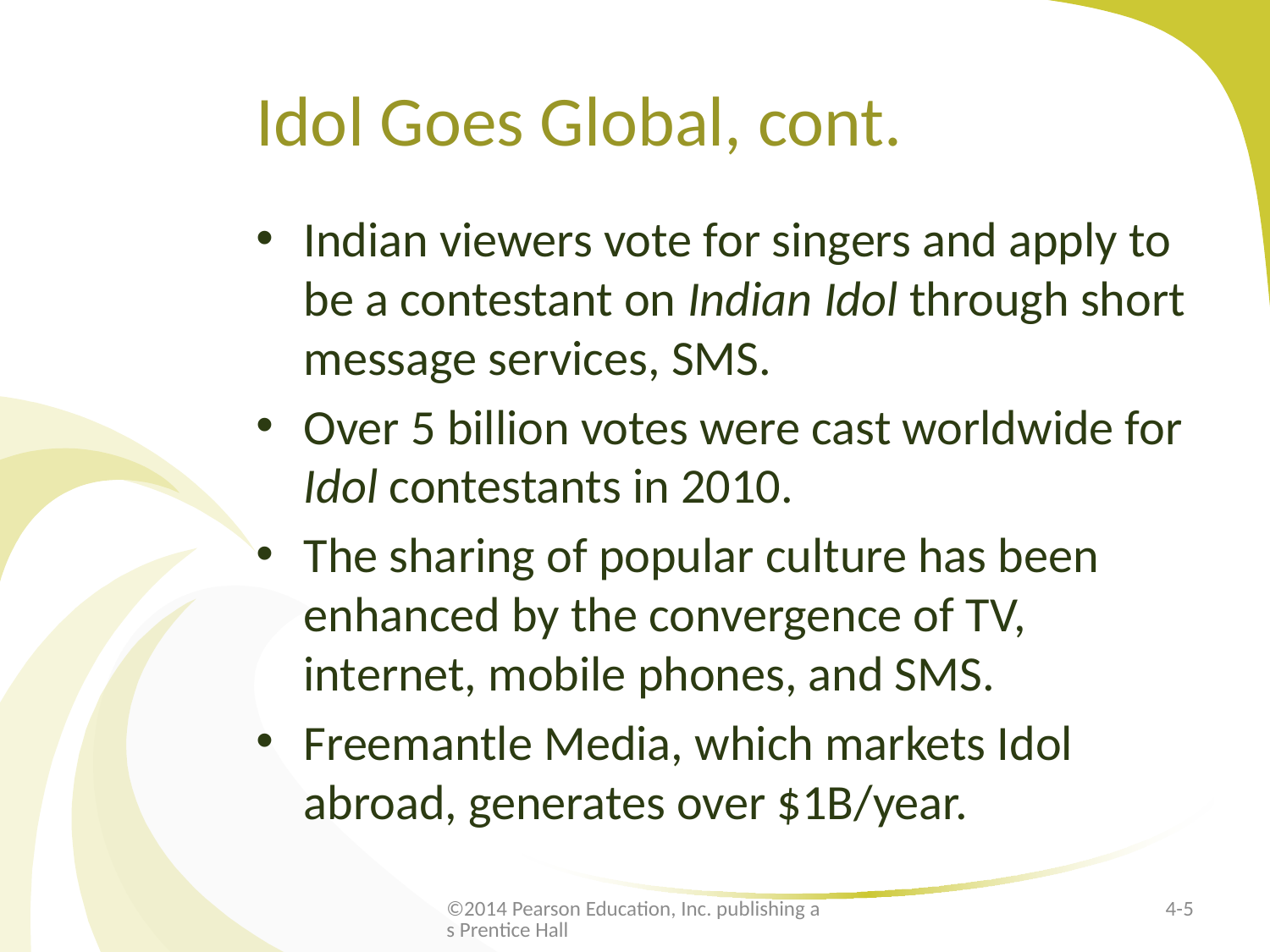

# Idol Goes Global, cont.
Indian viewers vote for singers and apply to be a contestant on Indian Idol through short message services, SMS.
Over 5 billion votes were cast worldwide for Idol contestants in 2010.
The sharing of popular culture has been enhanced by the convergence of TV, internet, mobile phones, and SMS.
Freemantle Media, which markets Idol abroad, generates over $1B/year.

©2014 Pearson Education, Inc. publishing as Prentice Hall
4-5